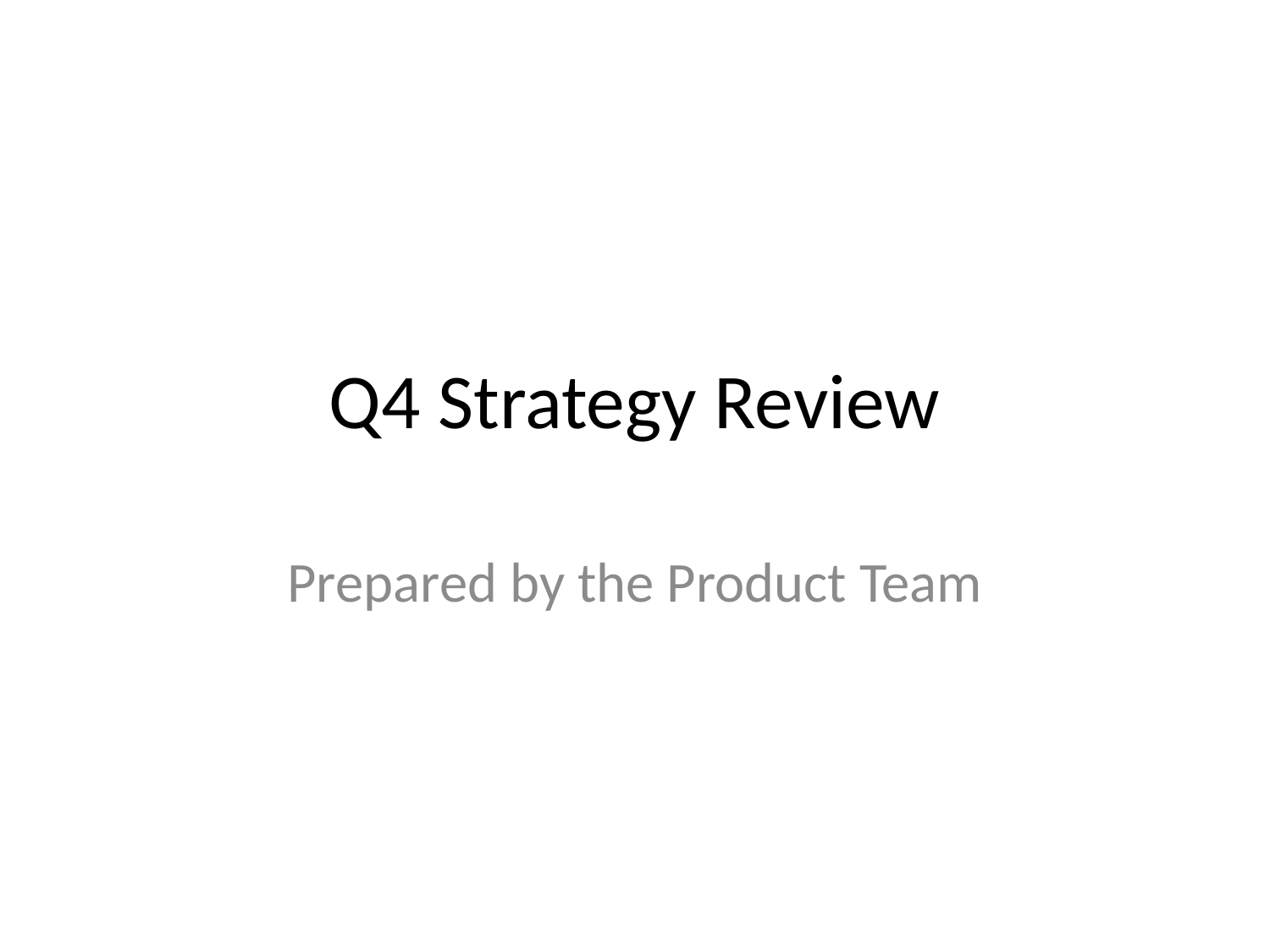

# Q4 Strategy Review
Prepared by the Product Team